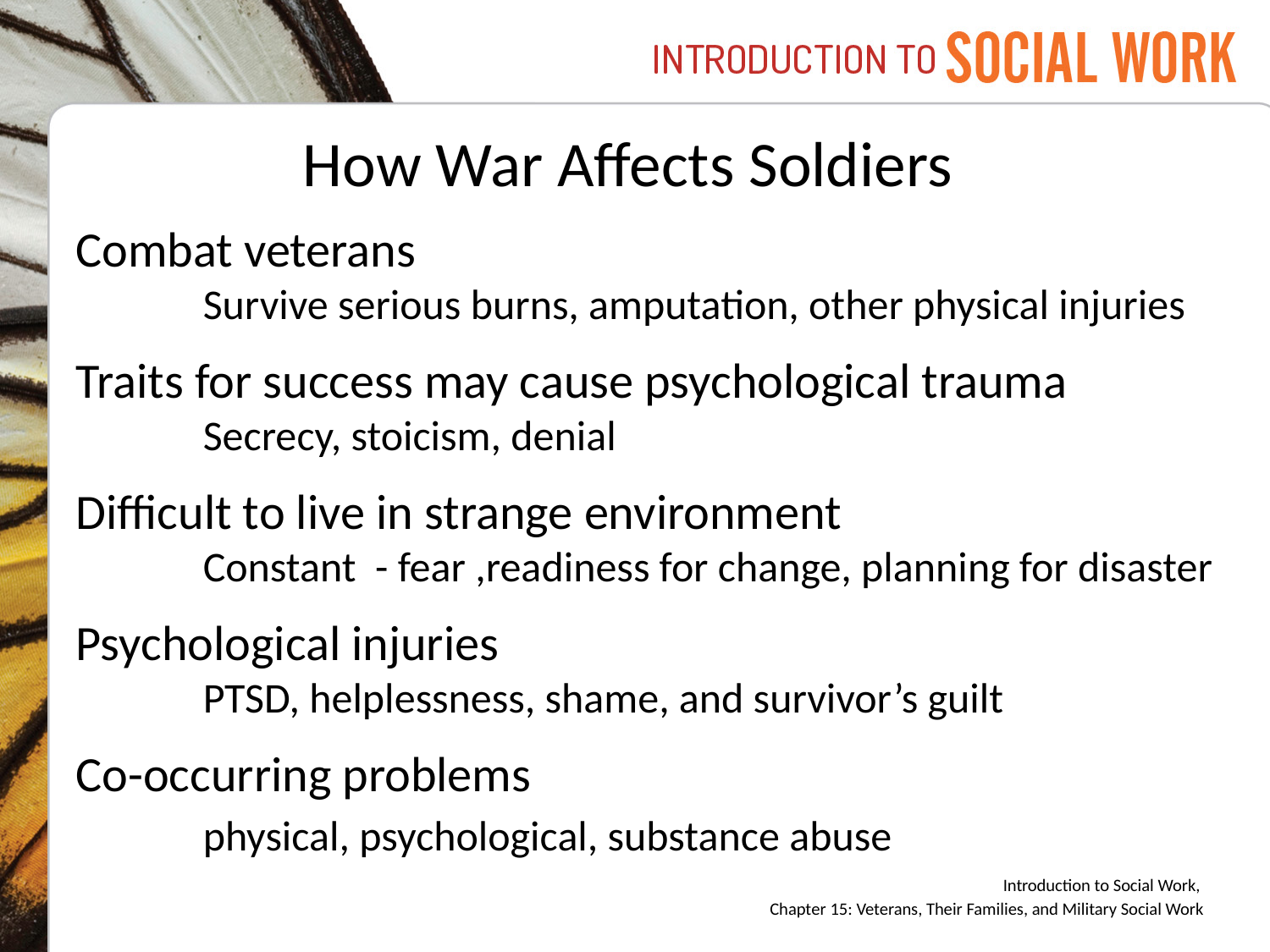

# How War Affects Soldiers
Combat veterans
	Survive serious burns, amputation, other physical injuries

Traits for success may cause psychological trauma
	Secrecy, stoicism, denial

Difficult to live in strange environment
	Constant  - fear ,readiness for change, planning for disaster

Psychological injuries
	PTSD, helplessness, shame, and survivor’s guilt

Co-occurring problems
	physical, psychological, substance abuse

Introduction to Social Work,
Chapter 15: Veterans, Their Families, and Military Social Work